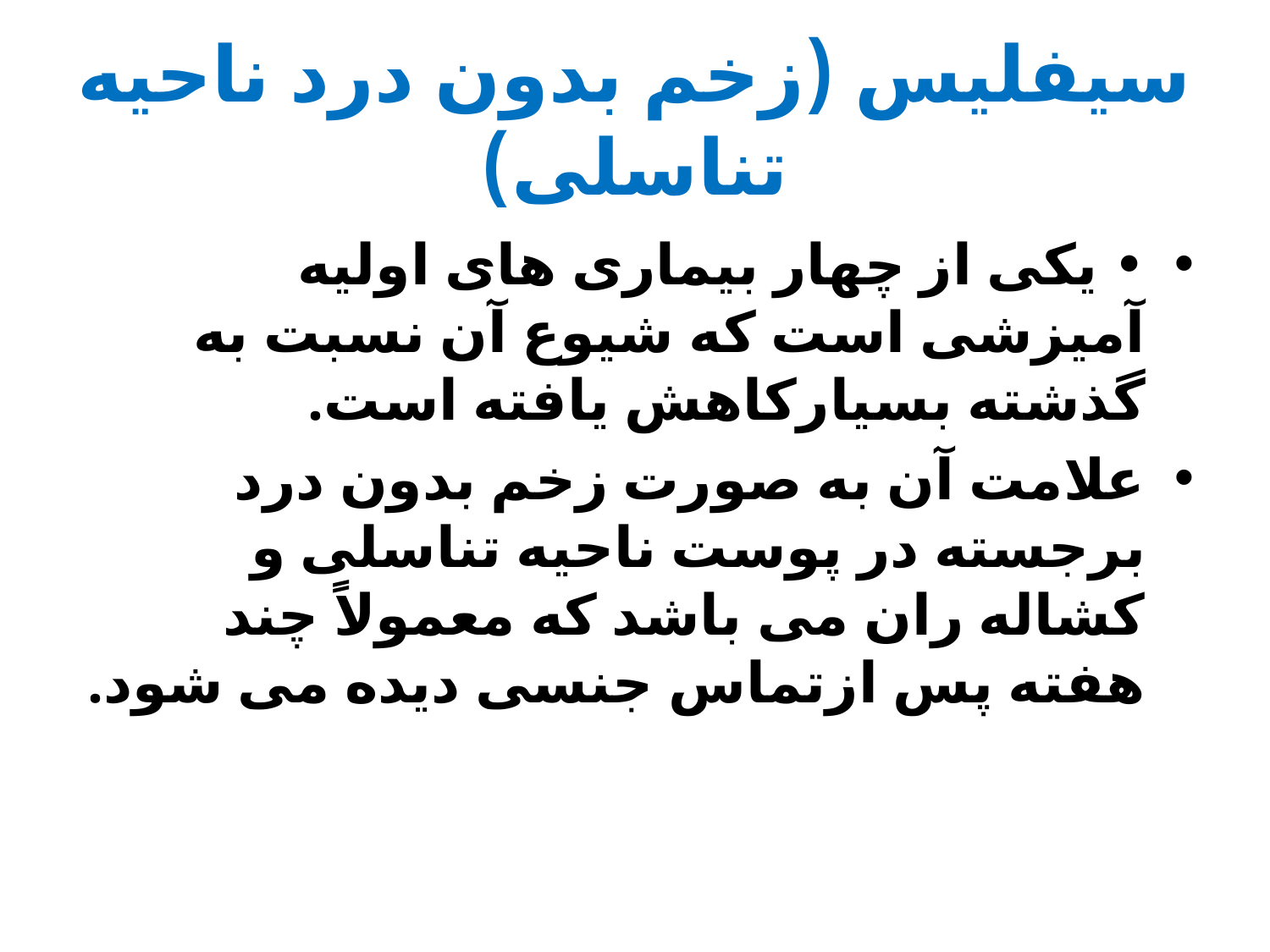

# سیفلیس (زخم بدون درد ناحیه تناسلی)
• یکی از چهار بیماری های اولیه آمیزشی است که شیوع آن نسبت به گذشته بسیارکاهش یافته است.
علامت آن به صورت زخم بدون درد برجسته در پوست ناحیه تناسلی و کشاله ران می باشد که معمولاً چند هفته پس ازتماس جنسی دیده می شود.